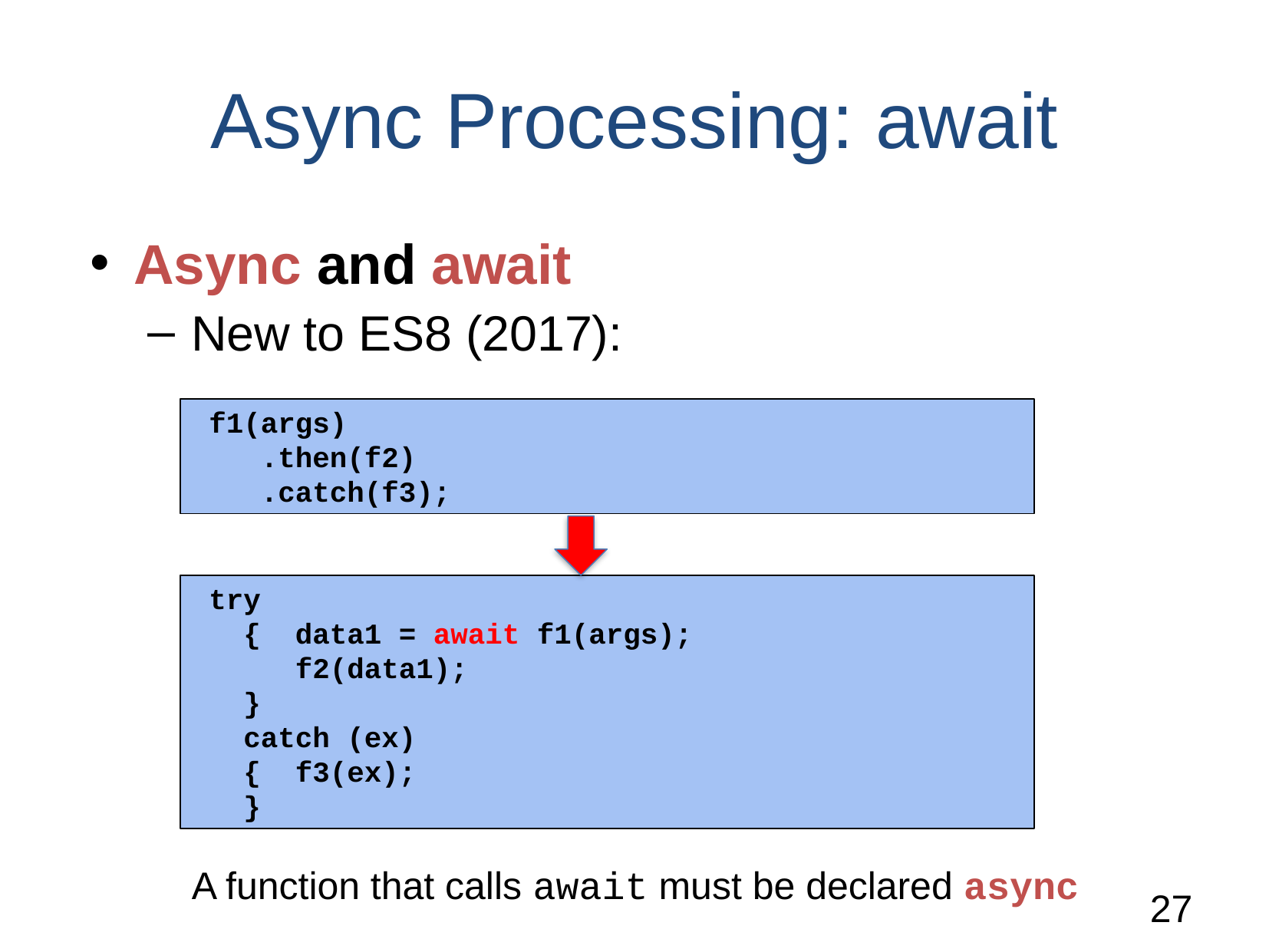

# Async Processing: await
Async and await
New to ES8 (2017):

 f1(args)
    .then(f2)
    .catch(f3);

 try
   {  data1 = await f1(args);
      f2(data1);
   }
   catch (ex)
   {  f3(ex);
   }
A function that calls await must be declared async
27